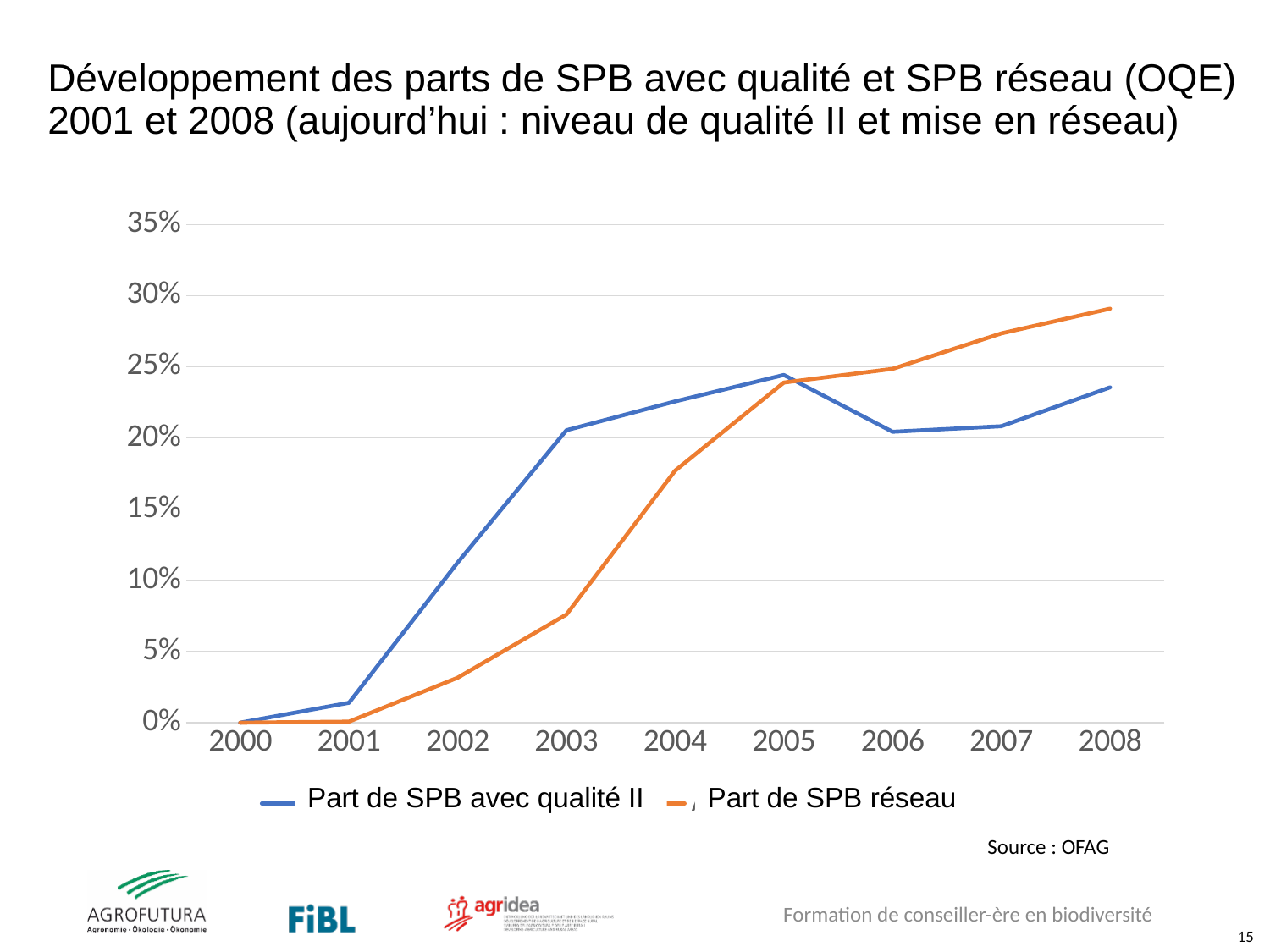

# Développement des parts de SPB avec qualité et SPB réseau (OQE) 2001 et 2008 (aujourd’hui : niveau de qualité II et mise en réseau)

### Chart

| Category | Anteil BFF mit Qualität II | Anteil BFF mit Vernetzung |
|---|---|---|
| 2000 | 0.0 | 0.0 |
| 2001 | 0.013959033467612326 | 0.0007034699882438703 |
| 2002 | 0.11251969126773556 | 0.031569755464061454 |
| 2003 | 0.20545832350738882 | 0.07597137536473188 |
| 2004 | 0.22571790194626012 | 0.1770694151707349 |
| 2005 | 0.24429232589370253 | 0.23896763612926078 |
| 2006 | 0.20438864408790375 | 0.24857715185451792 |
| 2007 | 0.20827125393357013 | 0.2734977347698071 |
| 2008 | 0.2356010164061812 | 0.29089291045126836 |
Part de SPB avec qualité II
Part de SPB réseau
Source : OFAG
Formation de conseiller-ère en biodiversité